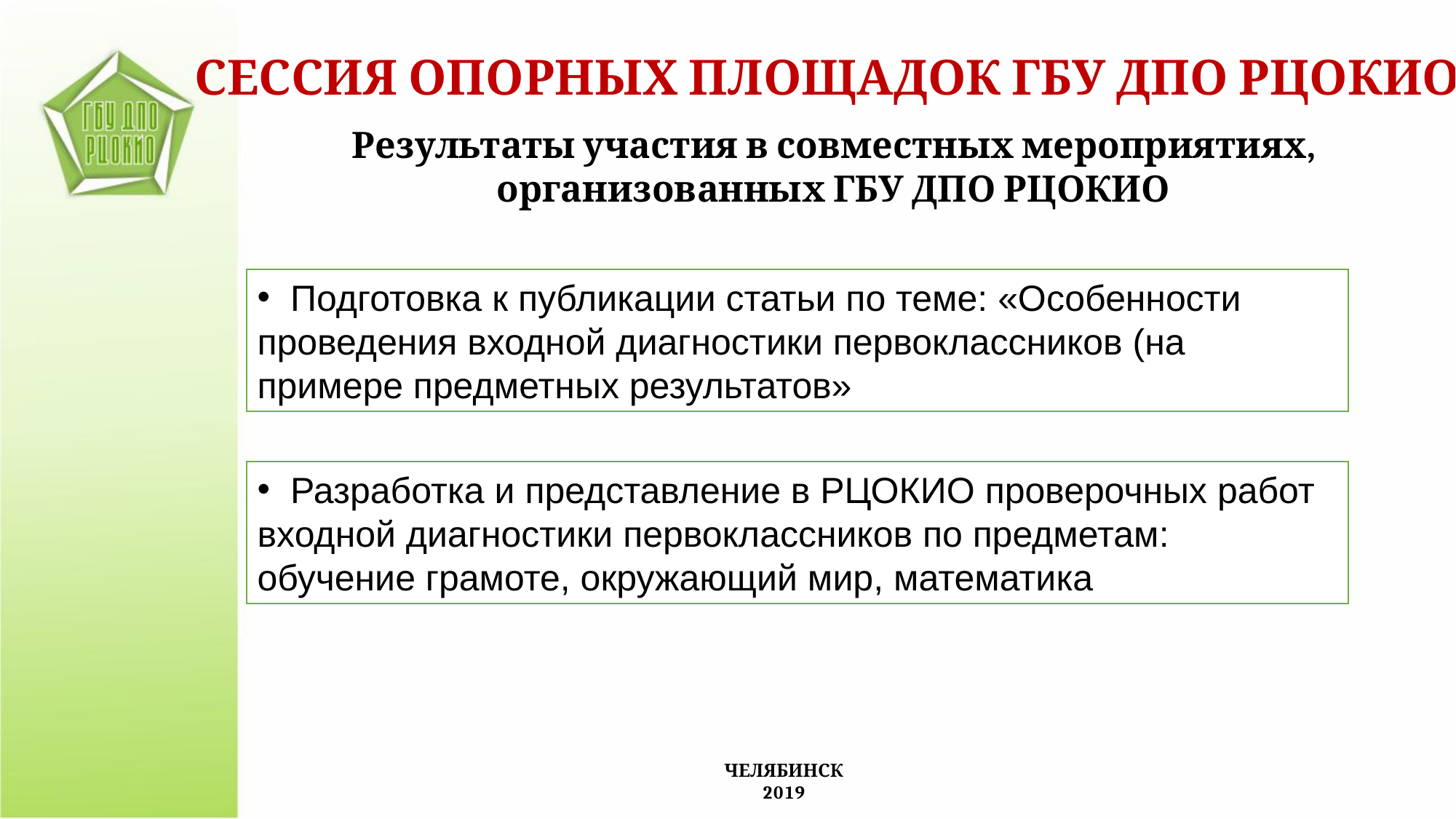

СЕССИЯ ОПОРНЫХ ПЛОЩАДОК ГБУ ДПО РЦОКИО
Результаты участия в совместных мероприятиях,
организованных ГБУ ДПО РЦОКИО
  Подготовка к публикации статьи по теме: «Особенности проведения входной диагностики первоклассников (на примере предметных результатов»
  Разработка и представление в РЦОКИО проверочных работ входной диагностики первоклассников по предметам: обучение грамоте, окружающий мир, математика
ЧЕЛЯБИНСК
2019